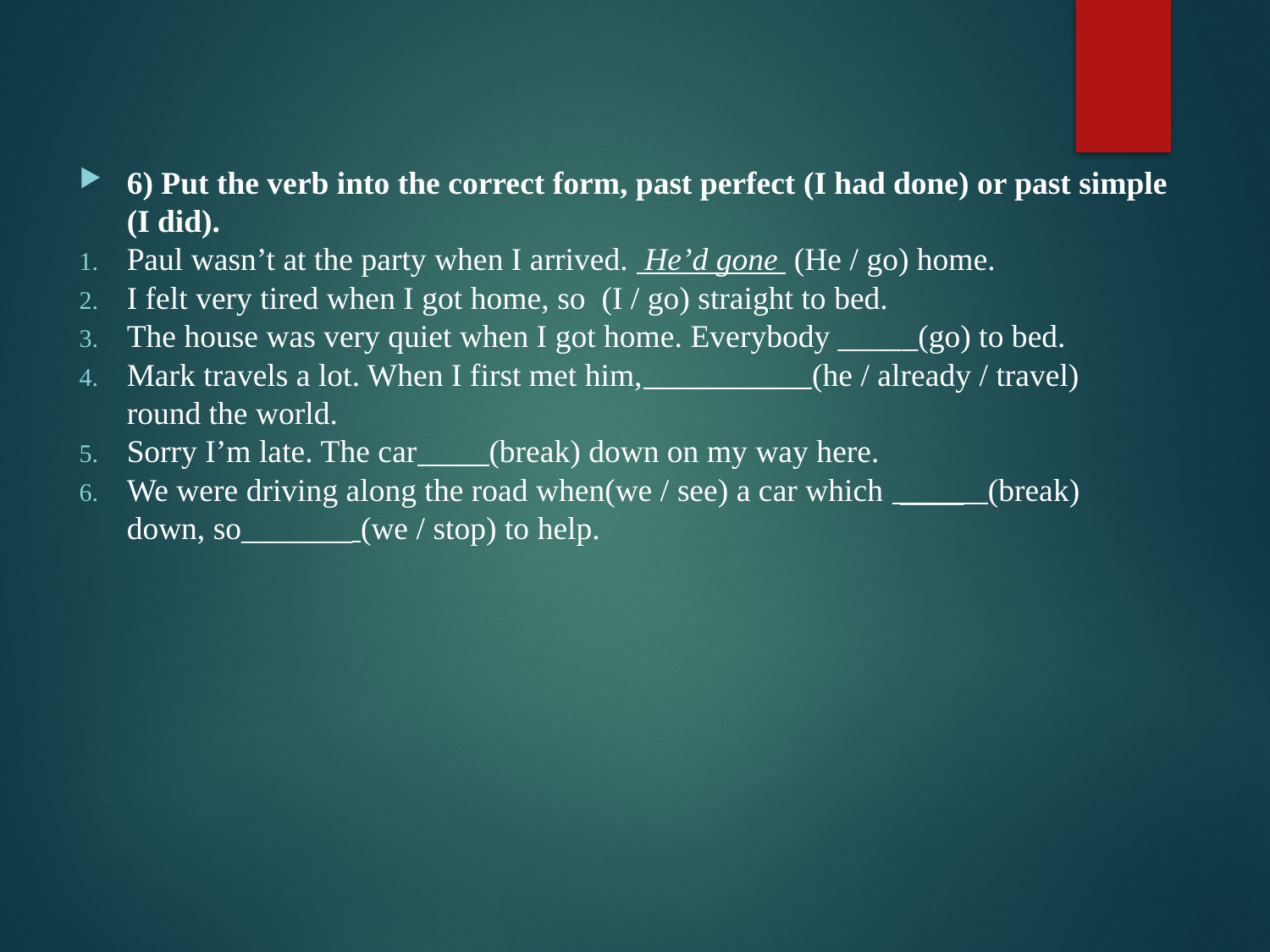

6) Put the verb into the correct form, past perfect (I had done) or past simple (I did).
Paul wasn’t at the party when I arrived.  He’d gone  (He / go) home.
I felt very tired when I got home, so  (I / go) straight to bed.
The house was very quiet when I got home. Everybody _____(go) to bed.
Mark travels a lot. When I first met him,                     (he / already / travel) round the world.
Sorry I’m late. The car ____(break) down on my way here.
We were driving along the road when(we / see) a car which  ____   (break) down, so_______ (we / stop) to help.